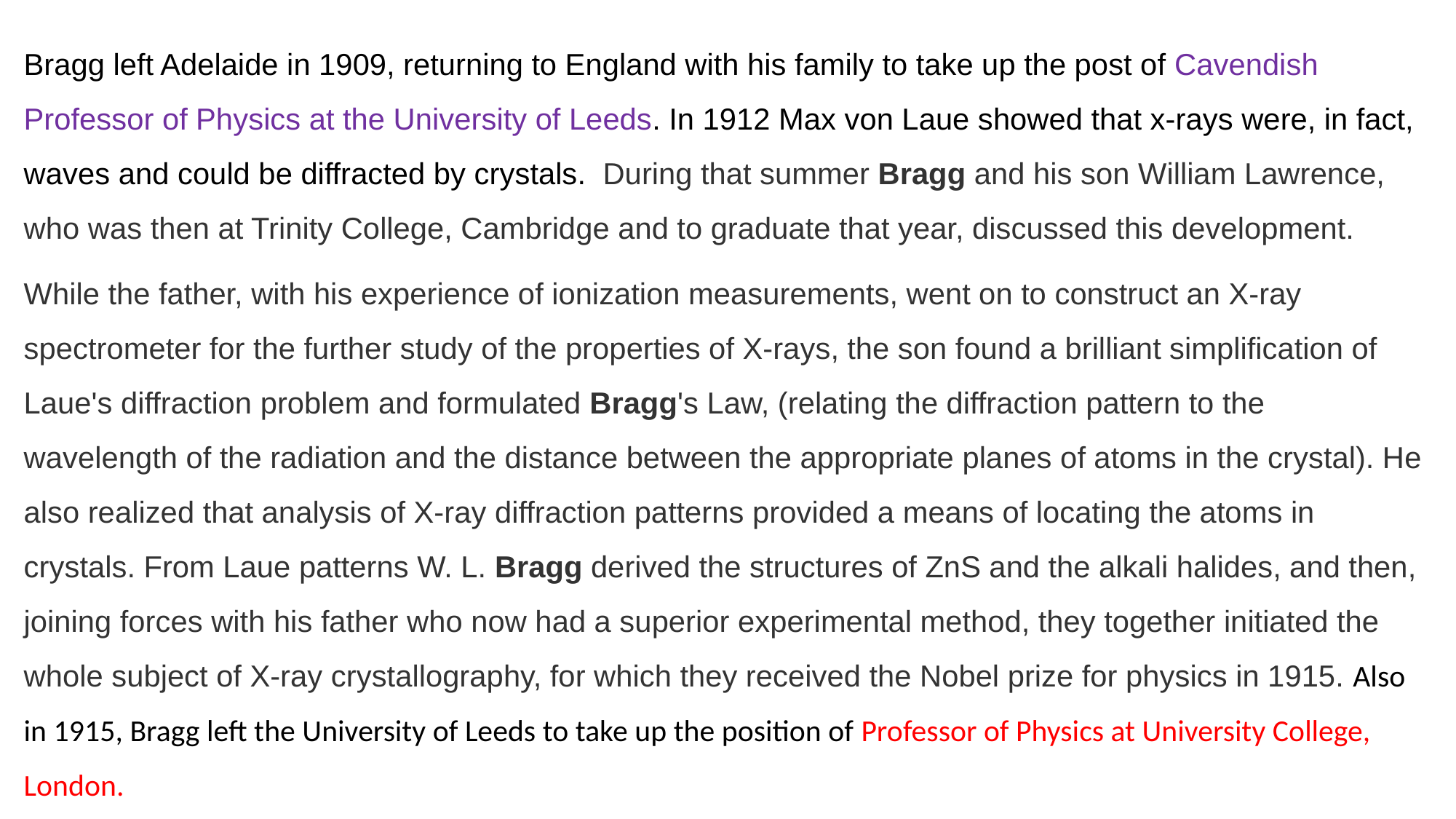

Bragg left Adelaide in 1909, returning to England with his family to take up the post of Cavendish Professor of Physics at the University of Leeds. In 1912 Max von Laue showed that x-rays were, in fact, waves and could be diffracted by crystals.  During that summer Bragg and his son William Lawrence, who was then at Trinity College, Cambridge and to graduate that year, discussed this development.
While the father, with his experience of ionization measurements, went on to construct an X-ray spectrometer for the further study of the properties of X-rays, the son found a brilliant simplification of Laue's diffraction problem and formulated Bragg's Law, (relating the diffraction pattern to the wavelength of the radiation and the distance between the appropriate planes of atoms in the crystal). He also realized that analysis of X-ray diffraction patterns provided a means of locating the atoms in crystals. From Laue patterns W. L. Bragg derived the structures of ZnS and the alkali halides, and then, joining forces with his father who now had a superior experimental method, they together initiated the whole subject of X-ray crystallography, for which they received the Nobel prize for physics in 1915. Also in 1915, Bragg left the University of Leeds to take up the position of Professor of Physics at University College, London.